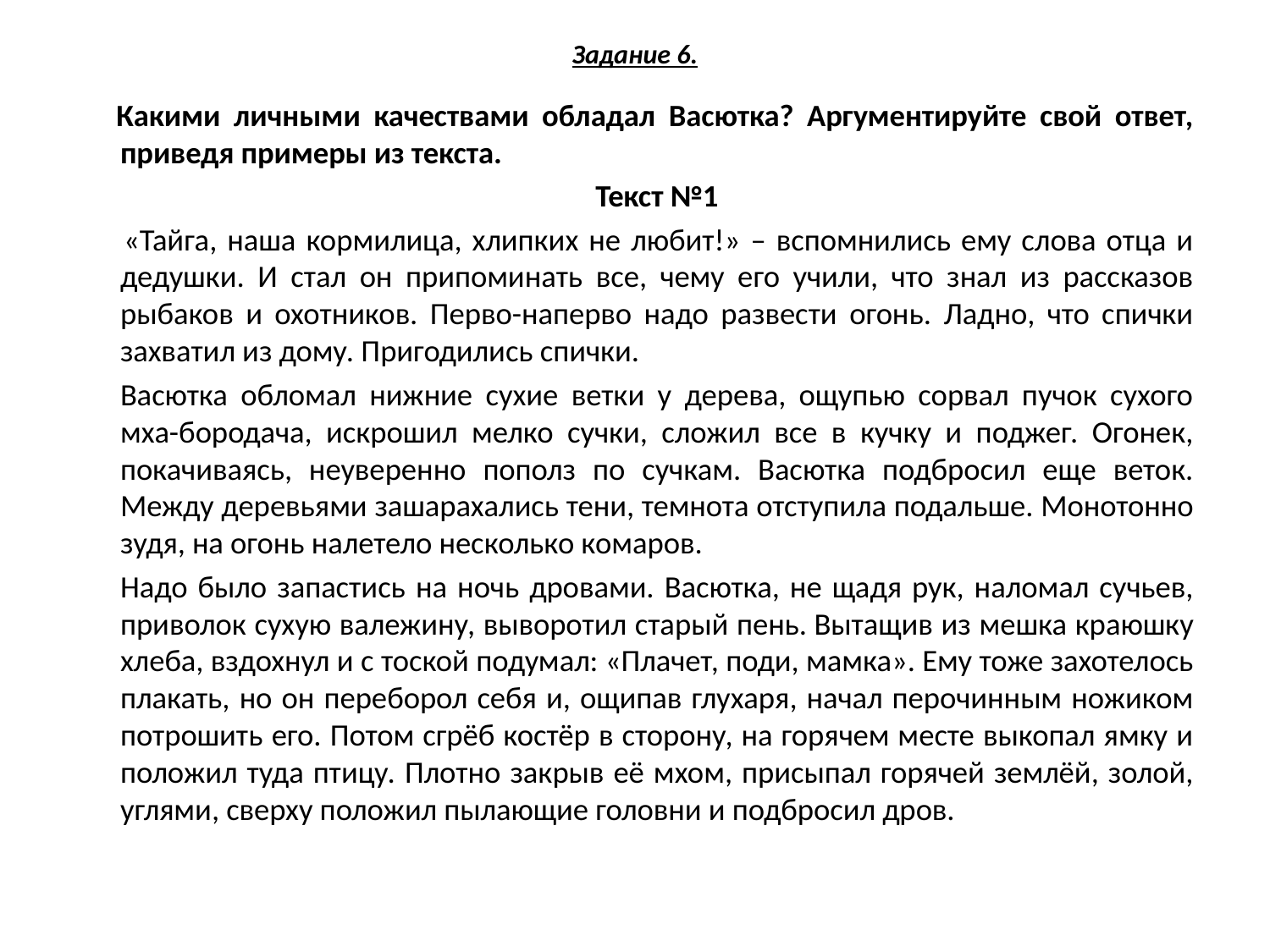

# Задание 6.
   Какими личными качествами обладал Васютка? Аргументируйте свой ответ, приведя примеры из текста.
		Текст №1
 		«Тайга, наша кормилица, хлипких не любит!» – вспомнились ему слова отца и дедушки. И стал он припоминать все, чему его учили, что знал из рассказов рыбаков и охотников. Перво-наперво надо развести огонь. Ладно, что спички захватил из дому. Пригодились спички.
		Васютка обломал нижние сухие ветки у дерева, ощупью сорвал пучок сухого мха-бородача, искрошил мелко сучки, сложил все в кучку и поджег. Огонек, покачиваясь, неуверенно пополз по сучкам. Васютка подбросил еще веток. Между деревьями зашарахались тени, темнота отступила подальше. Монотонно зудя, на огонь налетело несколько комаров.
		Надо было запастись на ночь дровами. Васютка, не щадя рук, наломал сучьев, приволок сухую валежину, выворотил старый пень. Вытащив из мешка краюшку хлеба, вздохнул и с тоской подумал: «Плачет, поди, мамка». Ему тоже захотелось плакать, но он переборол себя и, ощипав глухаря, начал перочинным ножиком потрошить его. Потом сгрёб костёр в сторону, на горячем месте выкопал ямку и положил туда птицу. Плотно закрыв её мхом, присыпал горячей землёй, золой, углями, сверху положил пылающие головни и подбросил дров.